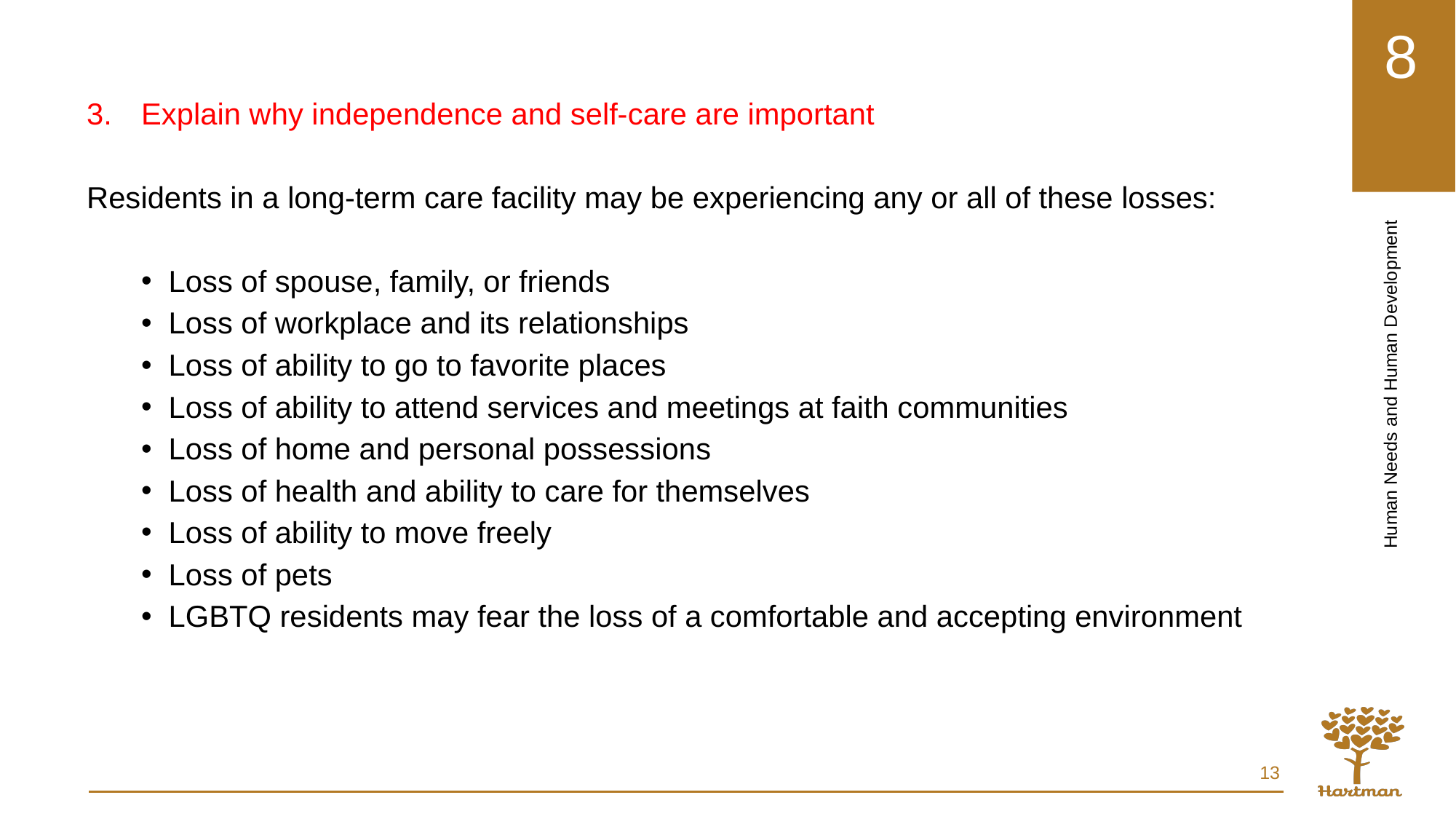

Explain why independence and self-care are important

Residents in a long-term care facility may be experiencing any or all of these losses:

Loss of spouse, family, or friends
Loss of workplace and its relationships
Loss of ability to go to favorite places
Loss of ability to attend services and meetings at faith communities
Loss of home and personal possessions
Loss of health and ability to care for themselves
Loss of ability to move freely
Loss of pets
LGBTQ residents may fear the loss of a comfortable and accepting environment

13